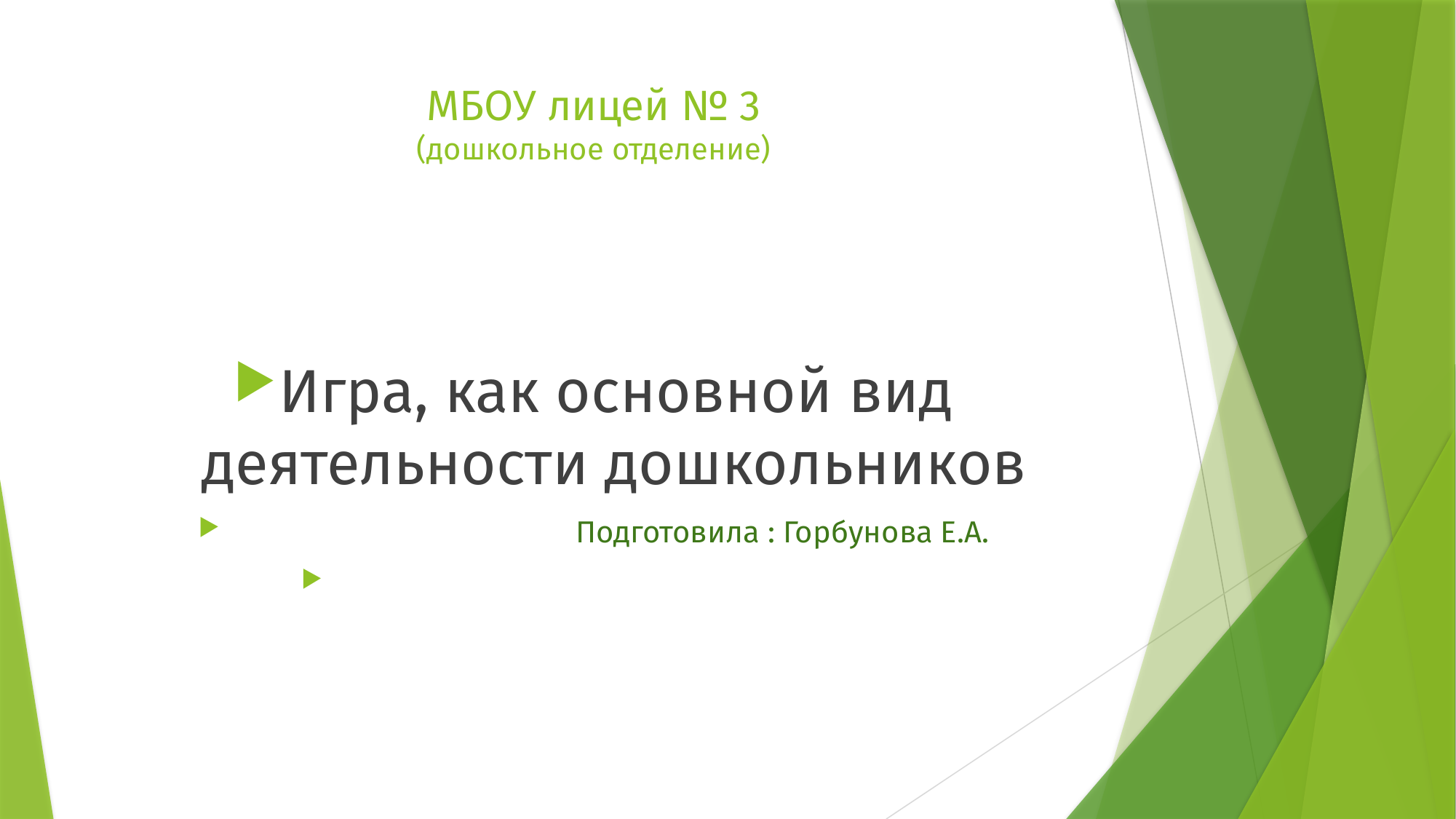

# МБОУ лицей № 3 (дошкольное отделение)

Игра, как основной вид деятельности дошкольников
                                          Подготовила : Горбунова Е.А.